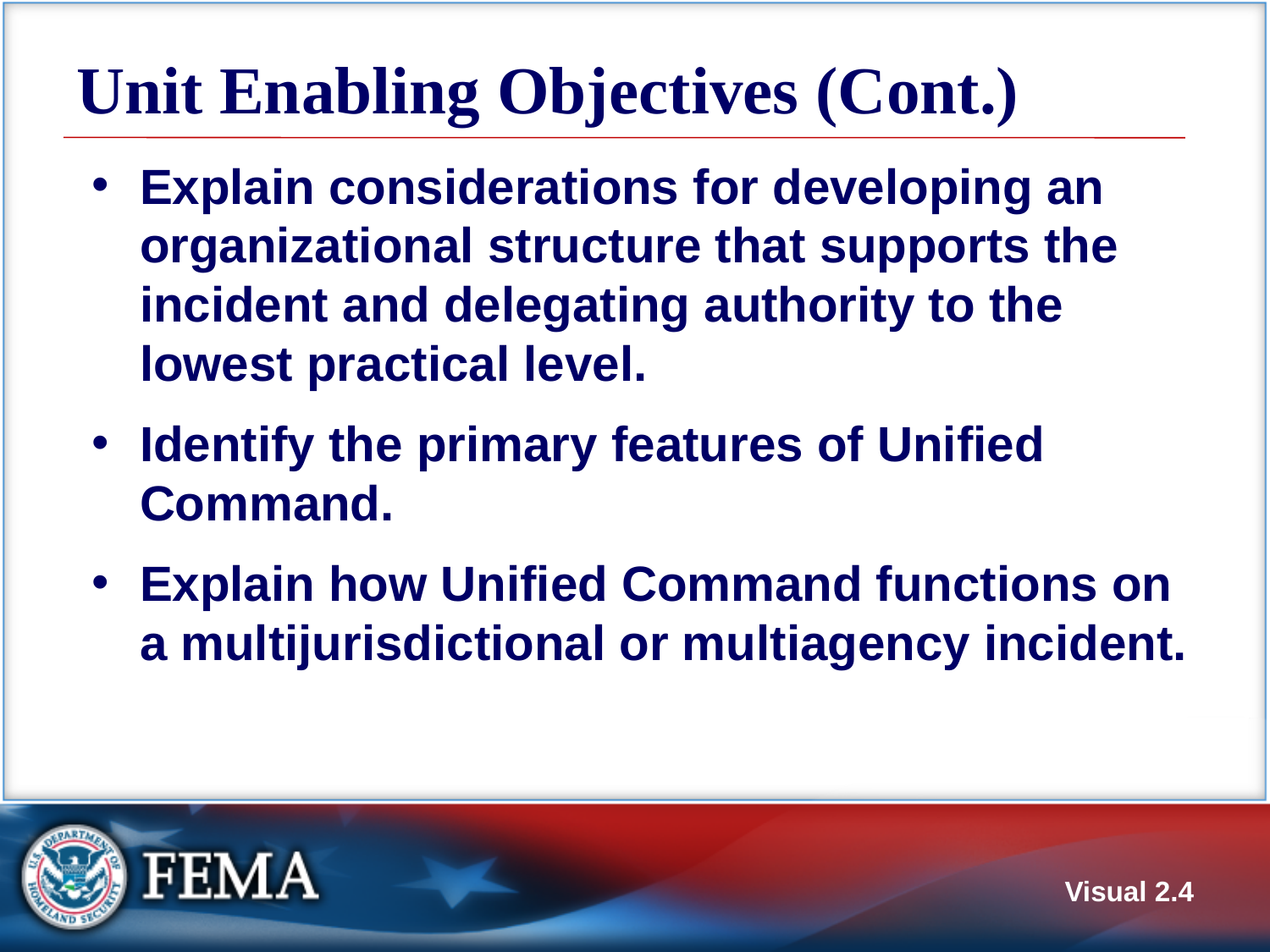

# Unit Enabling Objectives (Cont.)
Explain considerations for developing an organizational structure that supports the incident and delegating authority to the lowest practical level.
Identify the primary features of Unified Command.
Explain how Unified Command functions on a multijurisdictional or multiagency incident.
Visual 2.4